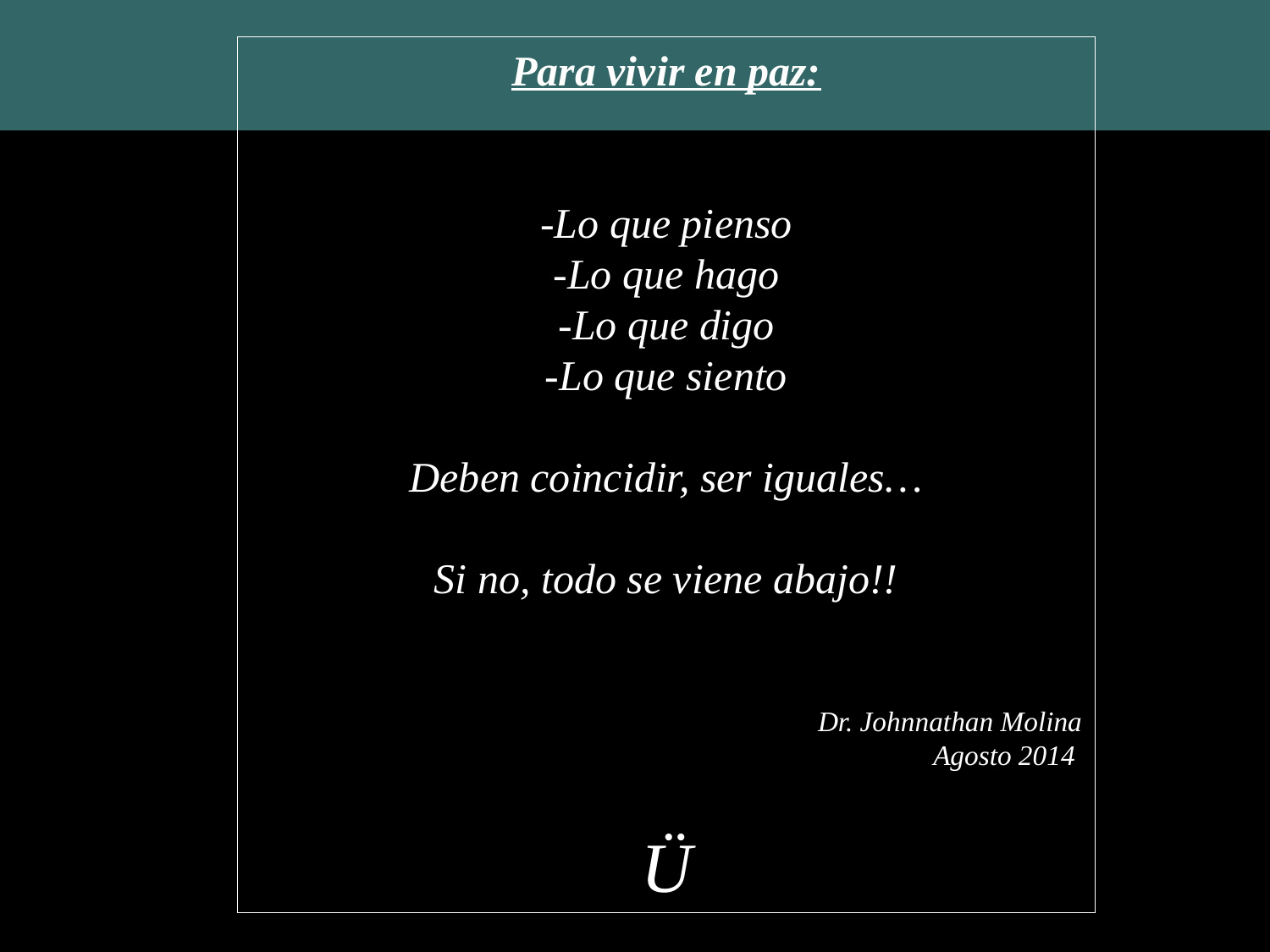

Para vivir en paz:

-Lo que pienso
-Lo que hago
-Lo que digo
-Lo que siento

Deben coincidir, ser iguales…

Si no, todo se viene abajo!!

Dr. Johnnathan Molina
Agosto 2014

Ü